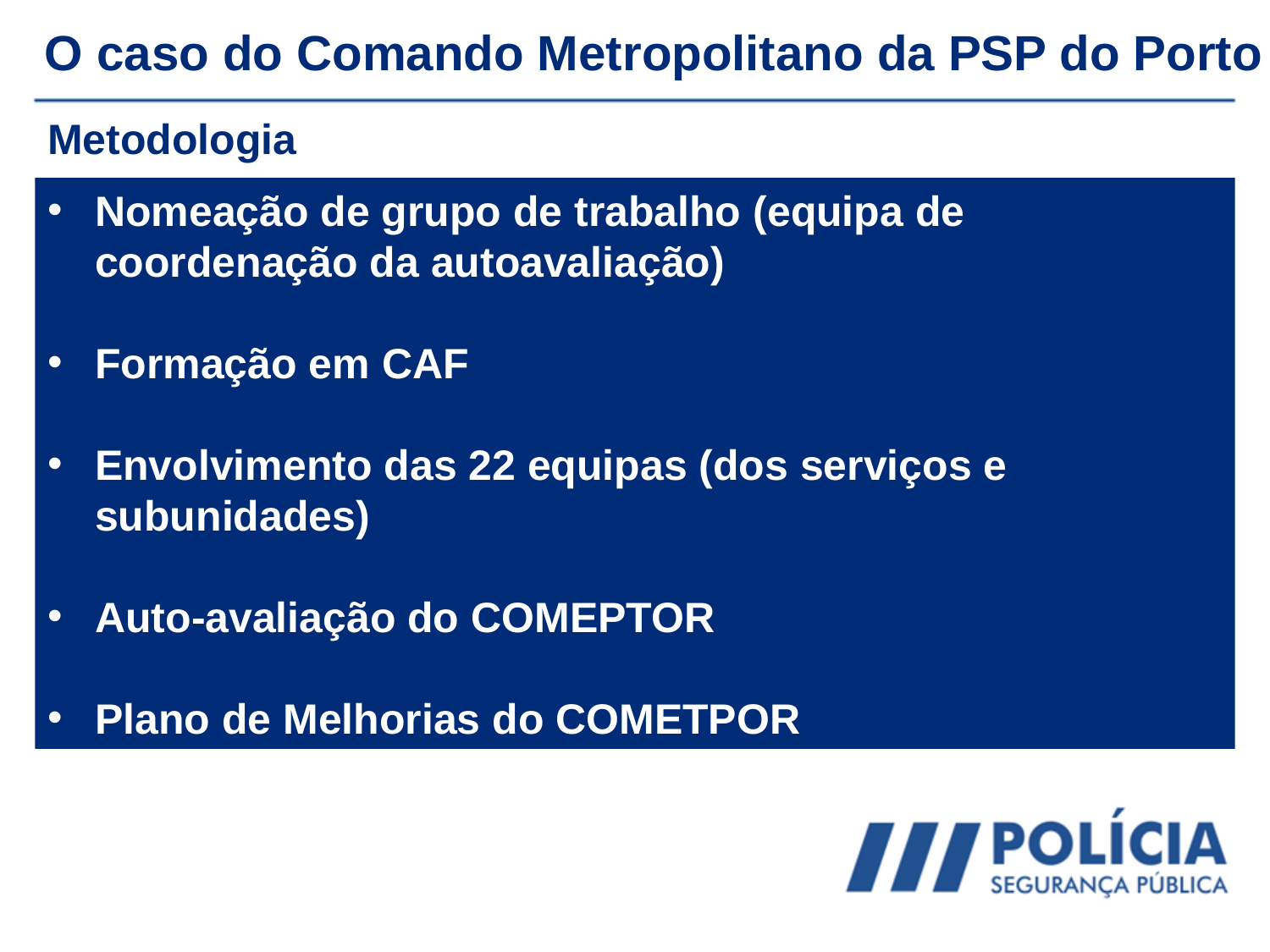

O caso do Comando Metropolitano da PSP do Porto
Metodologia
Nomeação de grupo de trabalho (equipa de coordenação da autoavaliação)

Formação em CAF

Envolvimento das 22 equipas (dos serviços e subunidades)

Auto-avaliação do COMEPTOR

Plano de Melhorias do COMETPOR